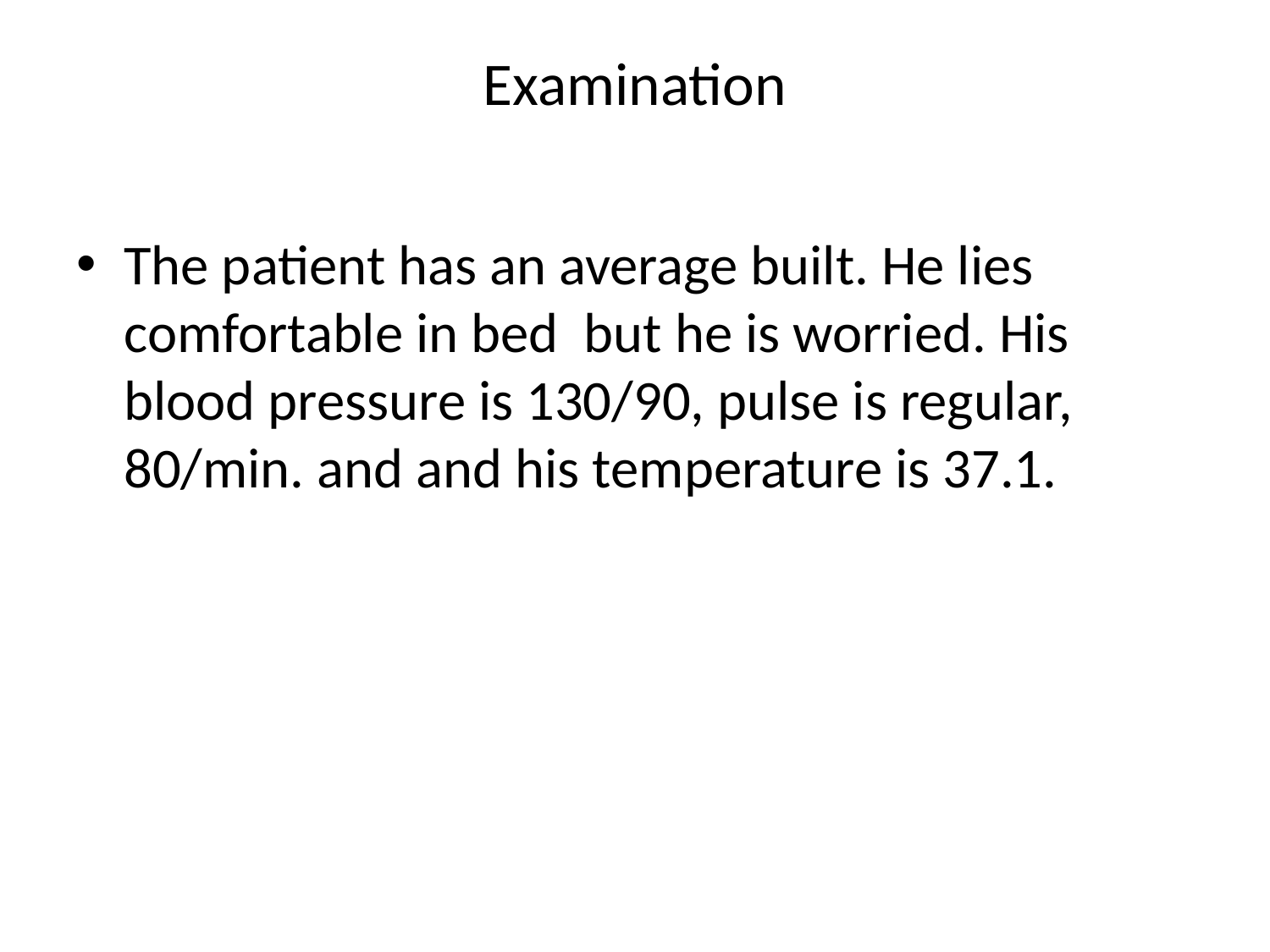

# Examination
The patient has an average built. He lies comfortable in bed  but he is worried. His blood pressure is 130/90, pulse is regular, 80/min. and and his temperature is 37.1.